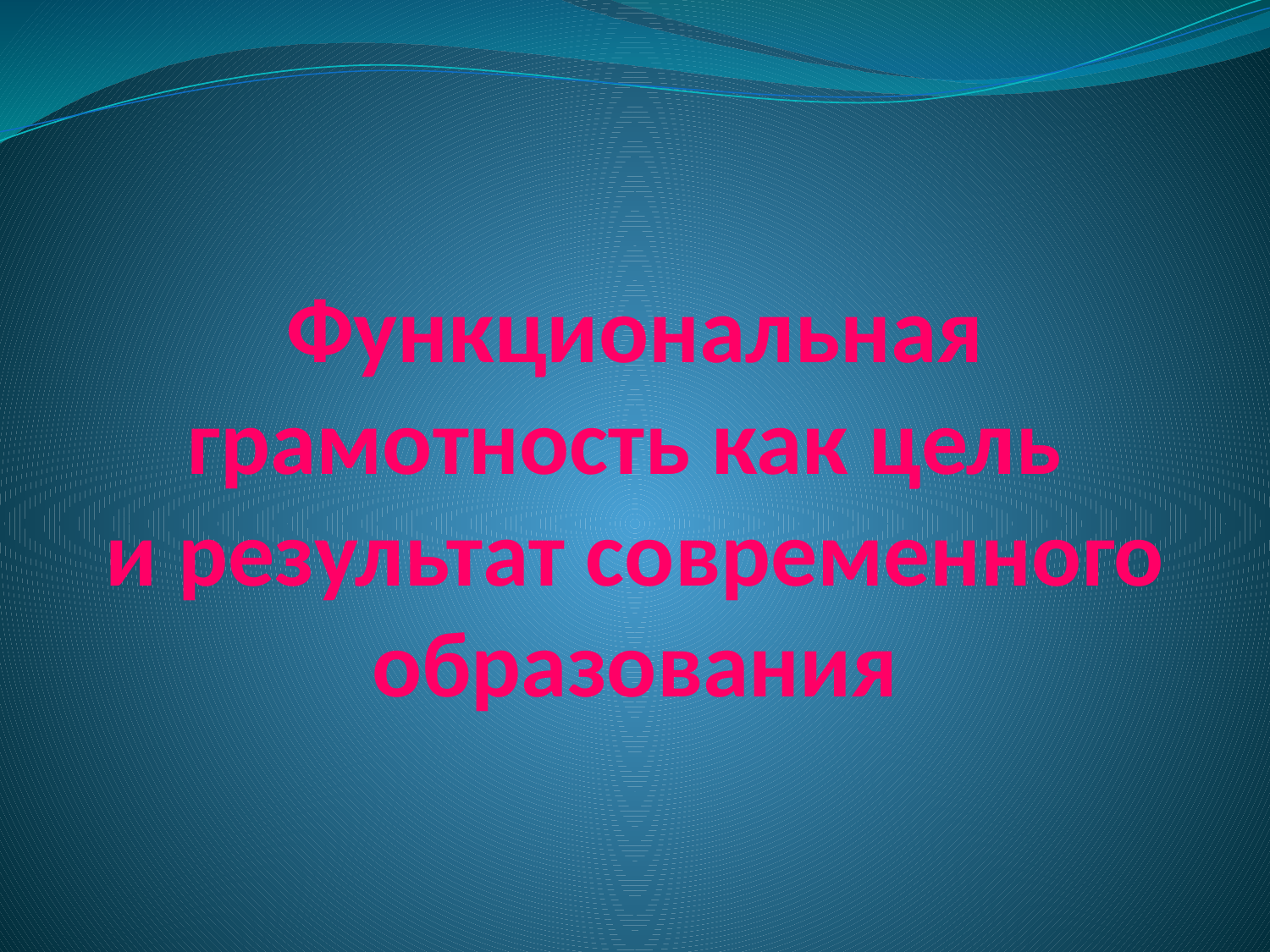

# Функциональная грамотность как цель и результат современного образования